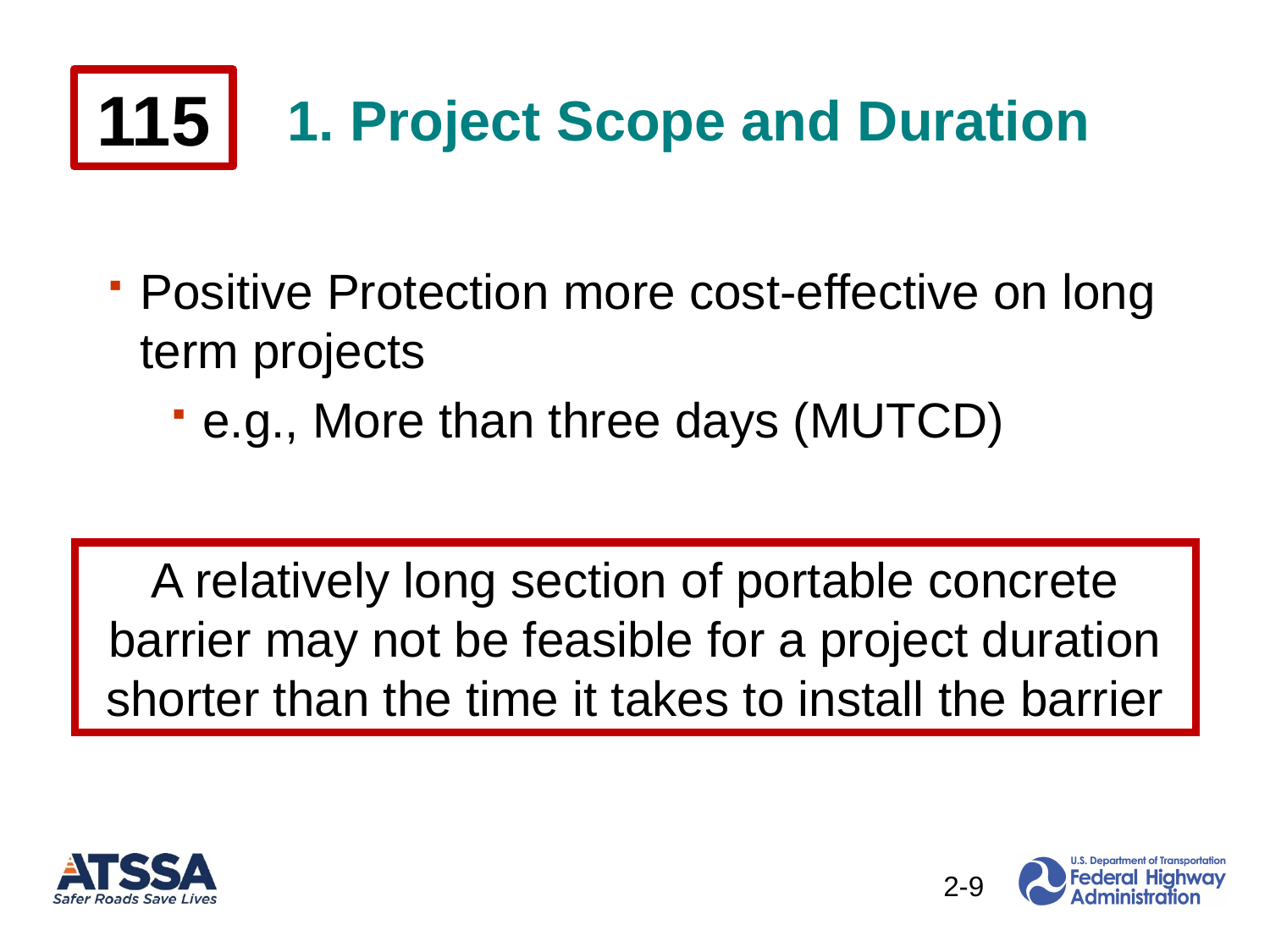

1. Project Scope and Duration
115
Positive Protection more cost-effective on long term projects
e.g., More than three days (MUTCD)
A relatively long section of portable concrete barrier may not be feasible for a project duration shorter than the time it takes to install the barrier